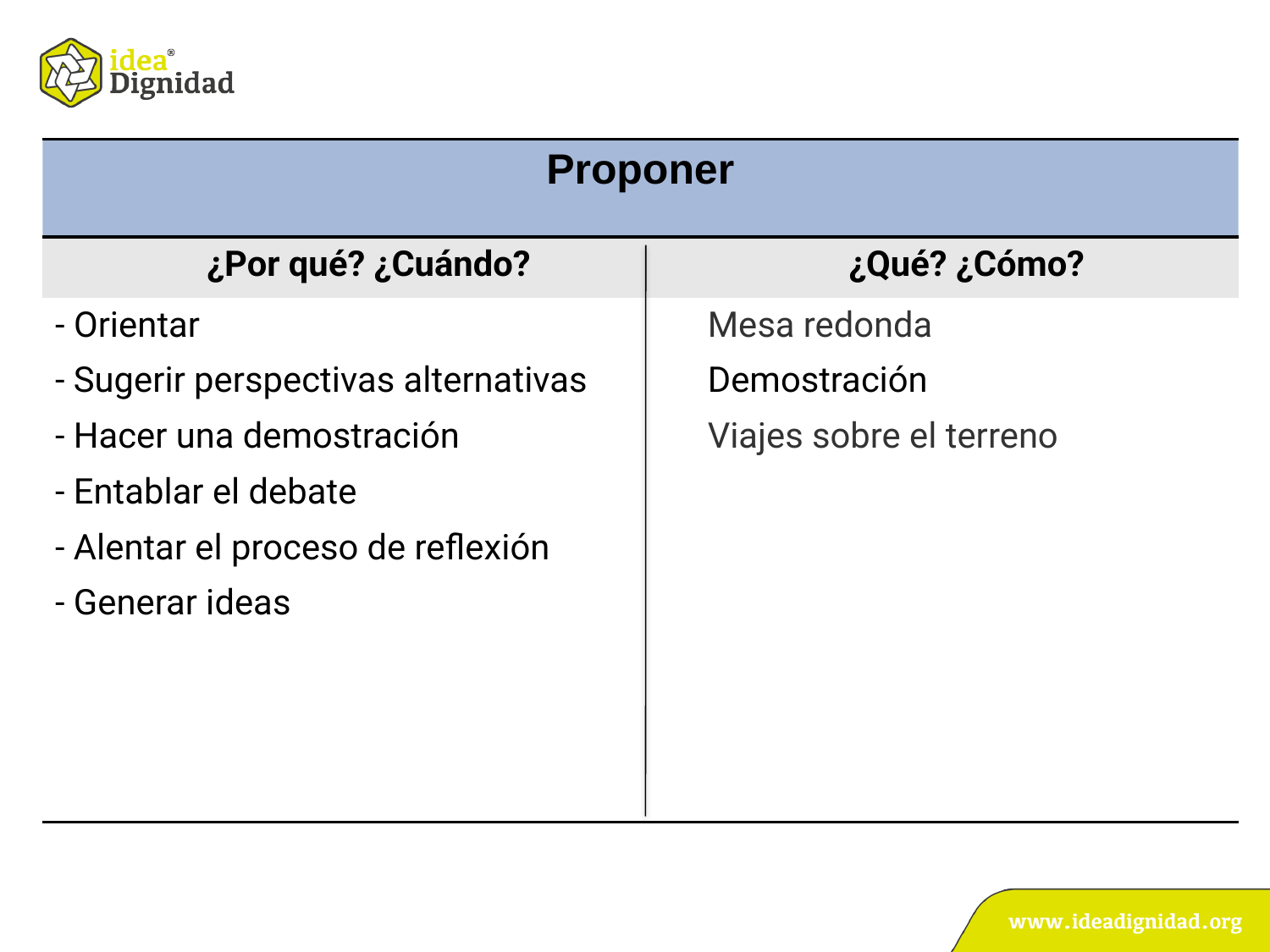

| Proponer |  |
| --- | --- |
| ¿Por qué? ¿Cuándo? | ¿Qué? ¿Cómo? |
| - Orientar - Sugerir perspectivas alternativas - Hacer una demostración - Entablar el debate - Alentar el proceso de reflexión - Generar ideas | Mesa redonda Demostración Viajes sobre el terreno |